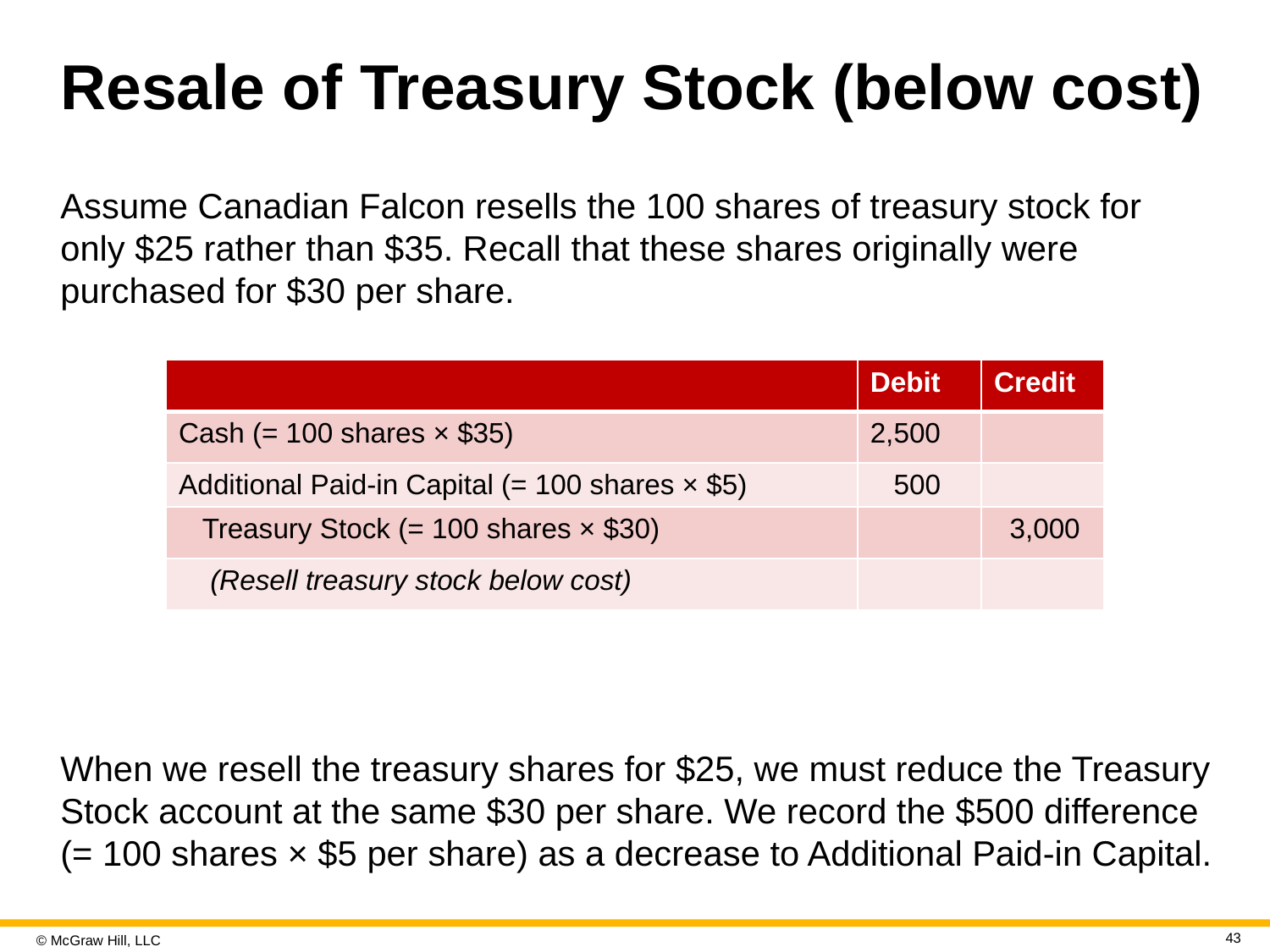

# Resale of Treasury Stock (below cost)
Assume Canadian Falcon resells the 100 shares of treasury stock for only $25 rather than $35. Recall that these shares originally were purchased for $30 per share.
|  | Debit | Credit |
| --- | --- | --- |
| Cash (= 100 shares × $35) | 2,500 |  |
| Additional Paid-in Capital (= 100 shares × $5) | 500 |  |
| Treasury Stock (= 100 shares × $30) |  | 3,000 |
| (Resell treasury stock below cost) |  |  |
When we resell the treasury shares for $25, we must reduce the Treasury Stock account at the same $30 per share. We record the $500 difference (= 100 shares × $5 per share) as a decrease to Additional Paid-in Capital.
43